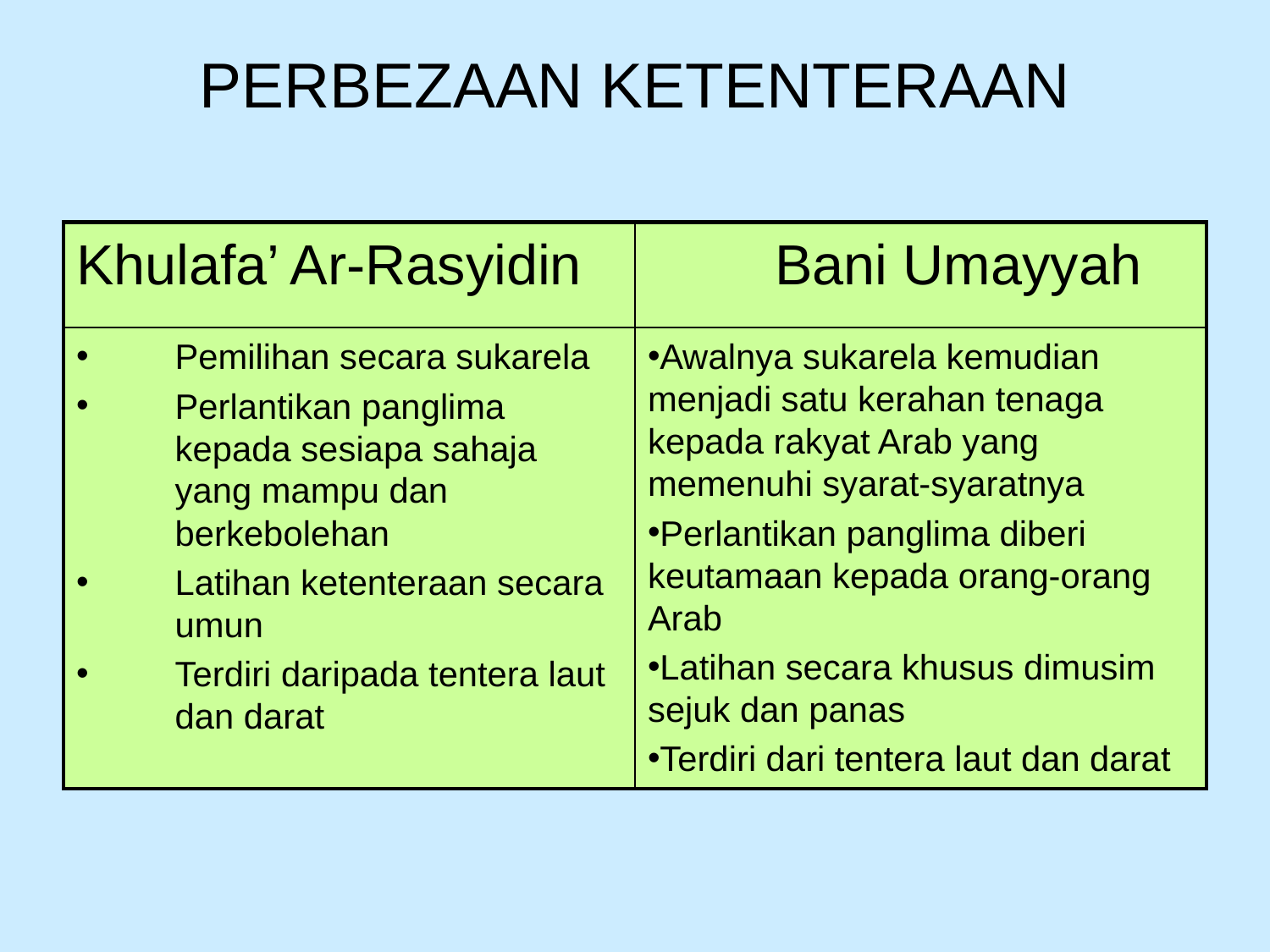

# PERBEZAAN KETENTERAAN
Khulafa’ Ar-Rasyidin
Bani Umayyah
Pemilihan secara sukarela
Perlantikan panglima kepada sesiapa sahaja yang mampu dan berkebolehan
Latihan ketenteraan secara umun
Terdiri daripada tentera laut dan darat
Awalnya sukarela kemudian menjadi satu kerahan tenaga kepada rakyat Arab yang memenuhi syarat-syaratnya
Perlantikan panglima diberi keutamaan kepada orang-orang Arab
Latihan secara khusus dimusim sejuk dan panas
Terdiri dari tentera laut dan darat